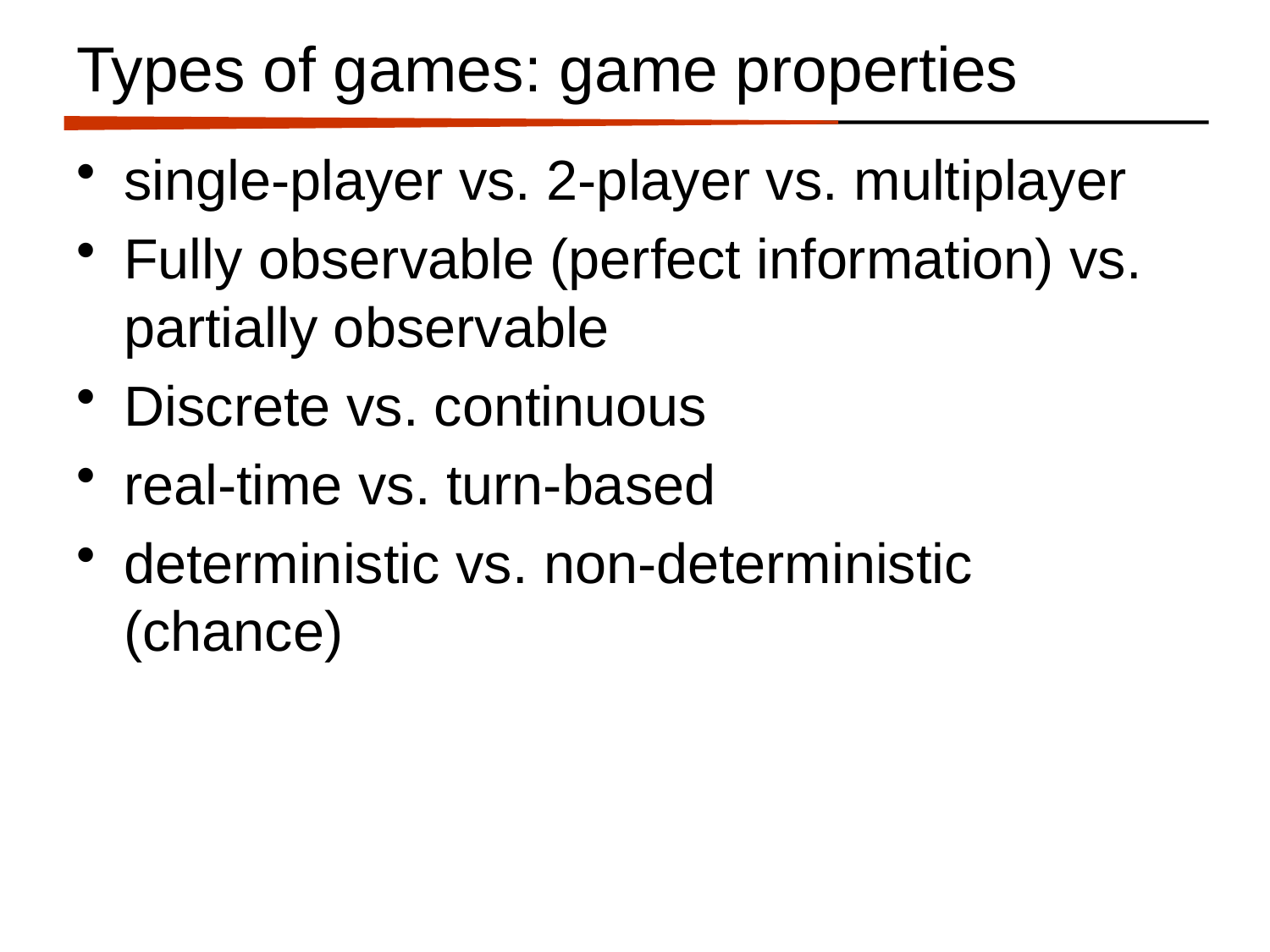

# Types of games: game properties
single-player vs. 2-player vs. multiplayer
Fully observable (perfect information) vs. partially observable
Discrete vs. continuous
real-time vs. turn-based
deterministic vs. non-deterministic (chance)